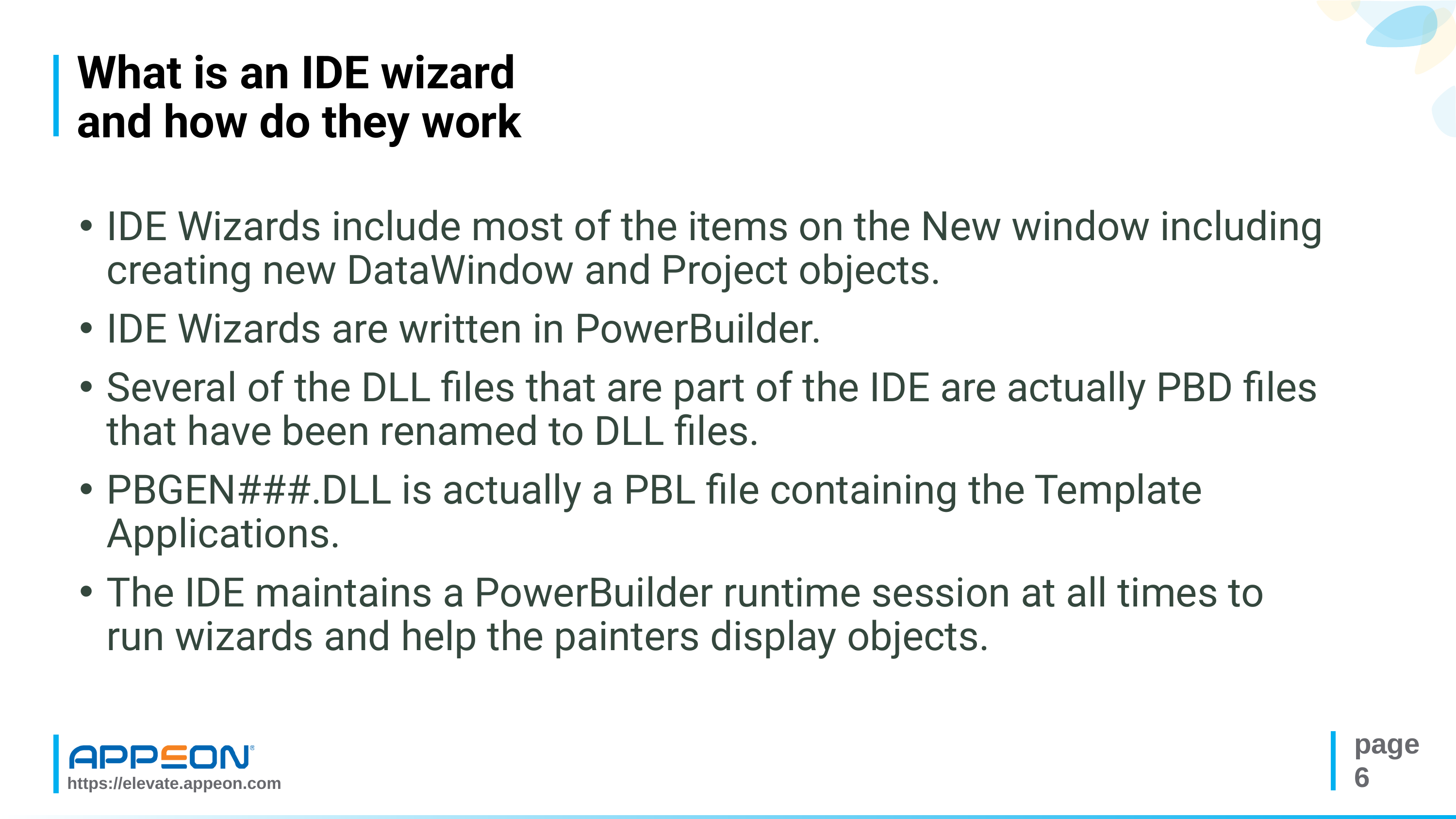

# What is an IDE wizard and how do they work
IDE Wizards include most of the items on the New window including creating new DataWindow and Project objects.
IDE Wizards are written in PowerBuilder.
Several of the DLL files that are part of the IDE are actually PBD files that have been renamed to DLL files.
PBGEN###.DLL is actually a PBL file containing the Template Applications.
The IDE maintains a PowerBuilder runtime session at all times to run wizards and help the painters display objects.